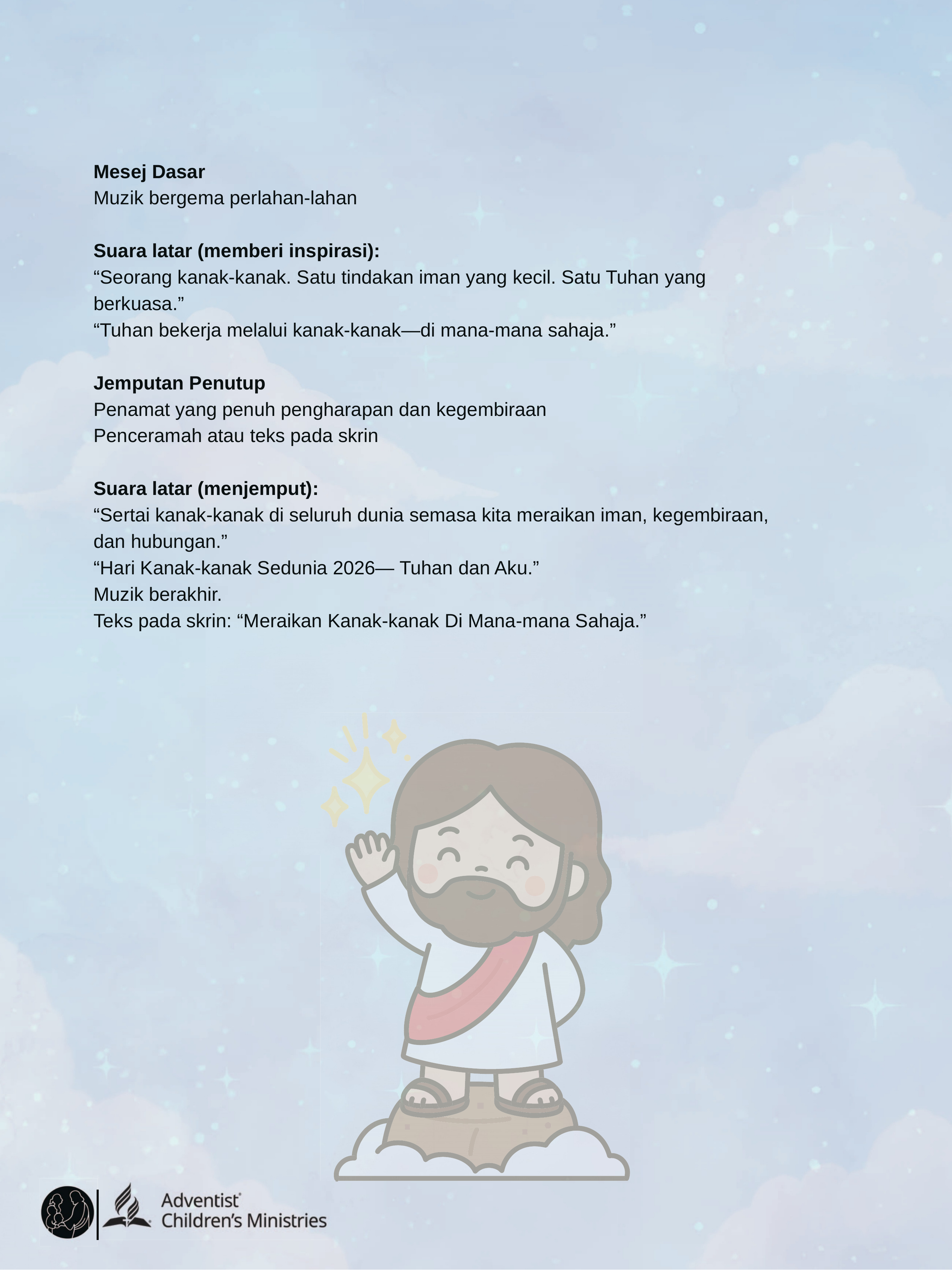

Mesej Dasar
Muzik bergema perlahan-lahan

Suara latar (memberi inspirasi):
“Seorang kanak-kanak. Satu tindakan iman yang kecil. Satu Tuhan yang berkuasa.”
“Tuhan bekerja melalui kanak-kanak—di mana-mana sahaja.”

Jemputan Penutup
Penamat yang penuh pengharapan dan kegembiraan
Penceramah atau teks pada skrin

Suara latar (menjemput):
“Sertai kanak-kanak di seluruh dunia semasa kita meraikan iman, kegembiraan, dan hubungan.”
“Hari Kanak-kanak Sedunia 2026— Tuhan dan Aku.”
Muzik berakhir.
Teks pada skrin: “Meraikan Kanak-kanak Di Mana-mana Sahaja.”